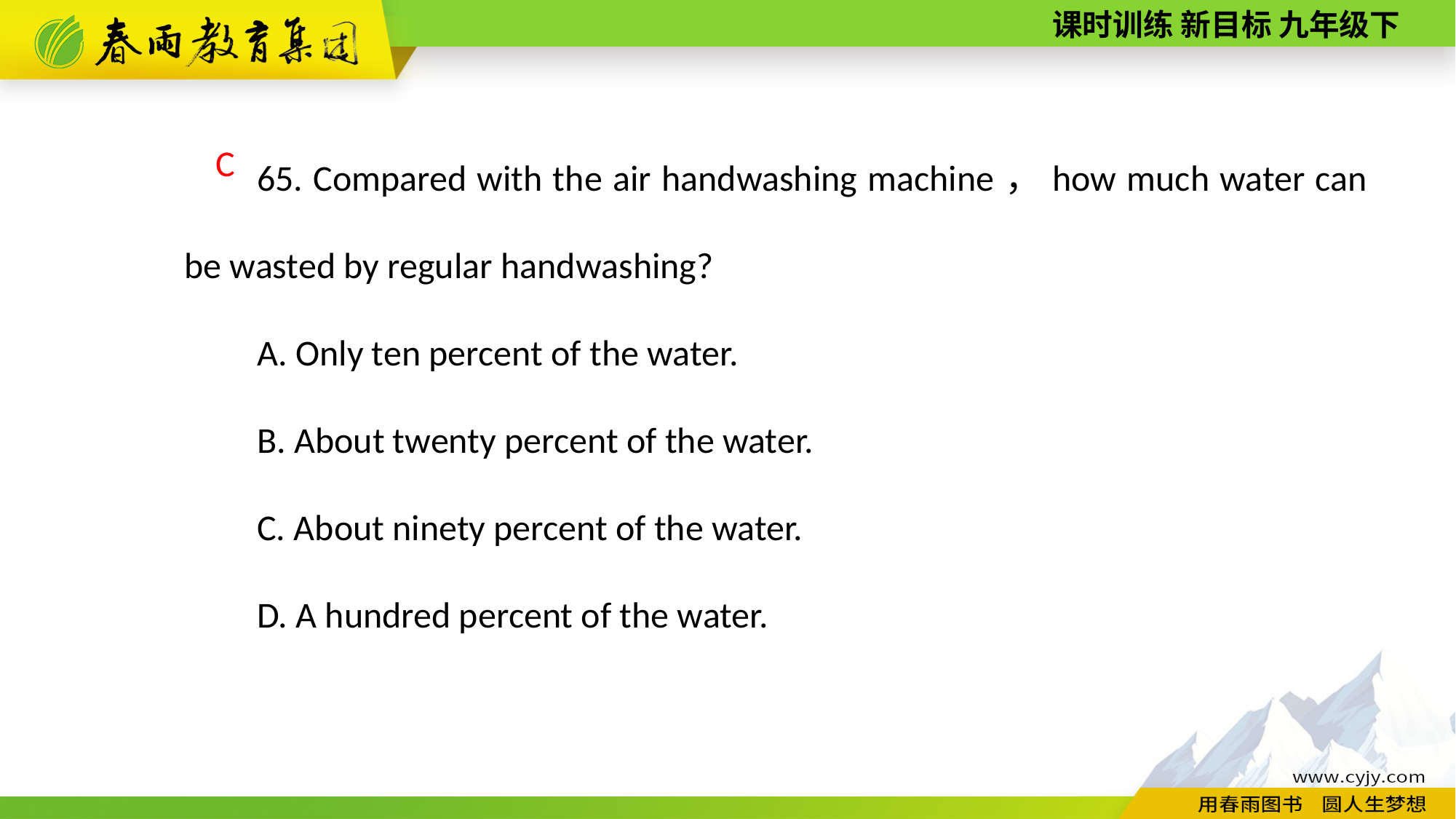

65. Compared with the air hand­washing machine，how much water can be wasted by regular hand­washing?
A. Only ten percent of the water.
B. About twenty percent of the water.
C. About ninety percent of the water.
D. A hundred percent of the water.
C